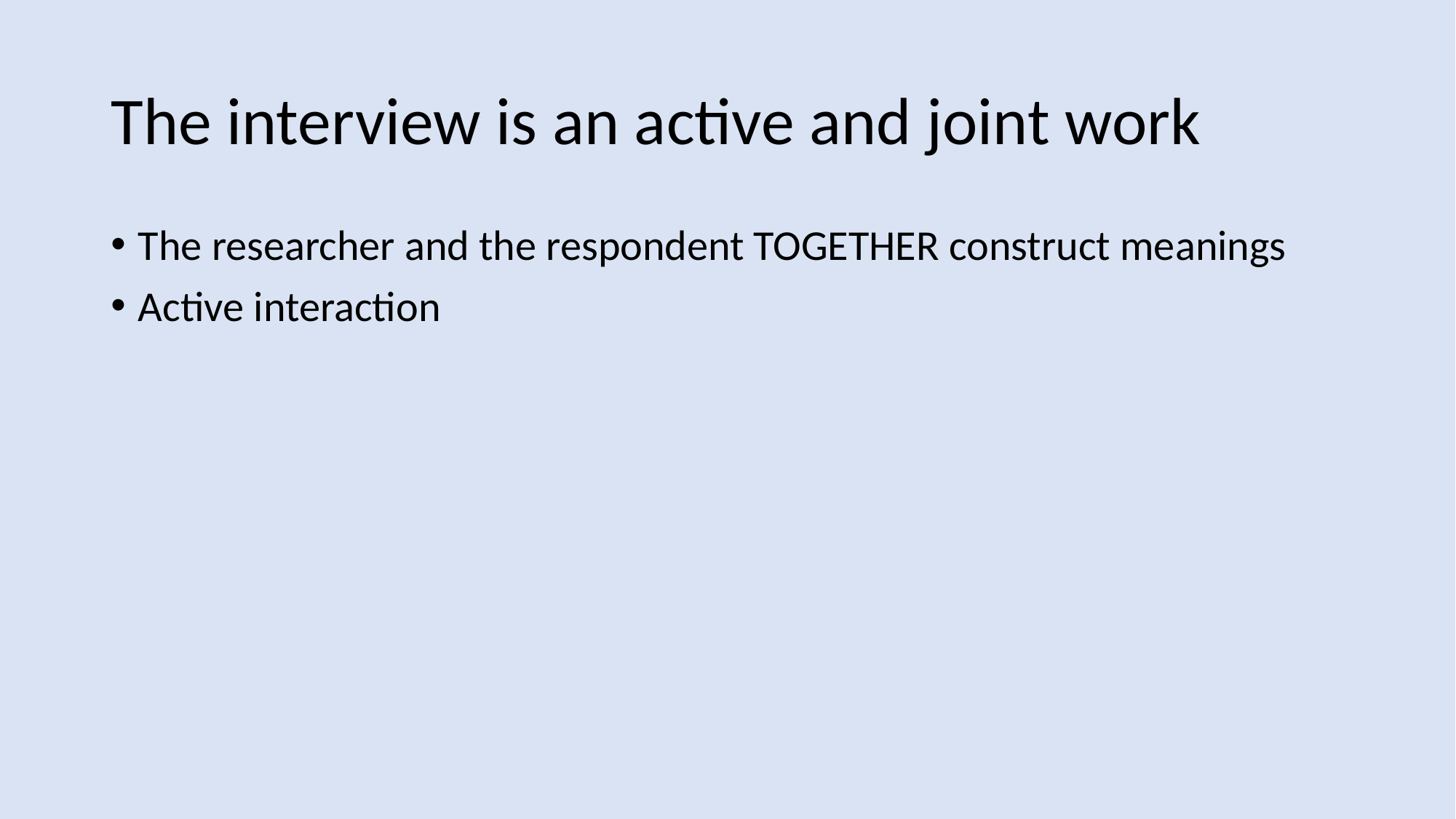

# The interview is an active and joint work
The researcher and the respondent TOGETHER construct meanings
Active interaction